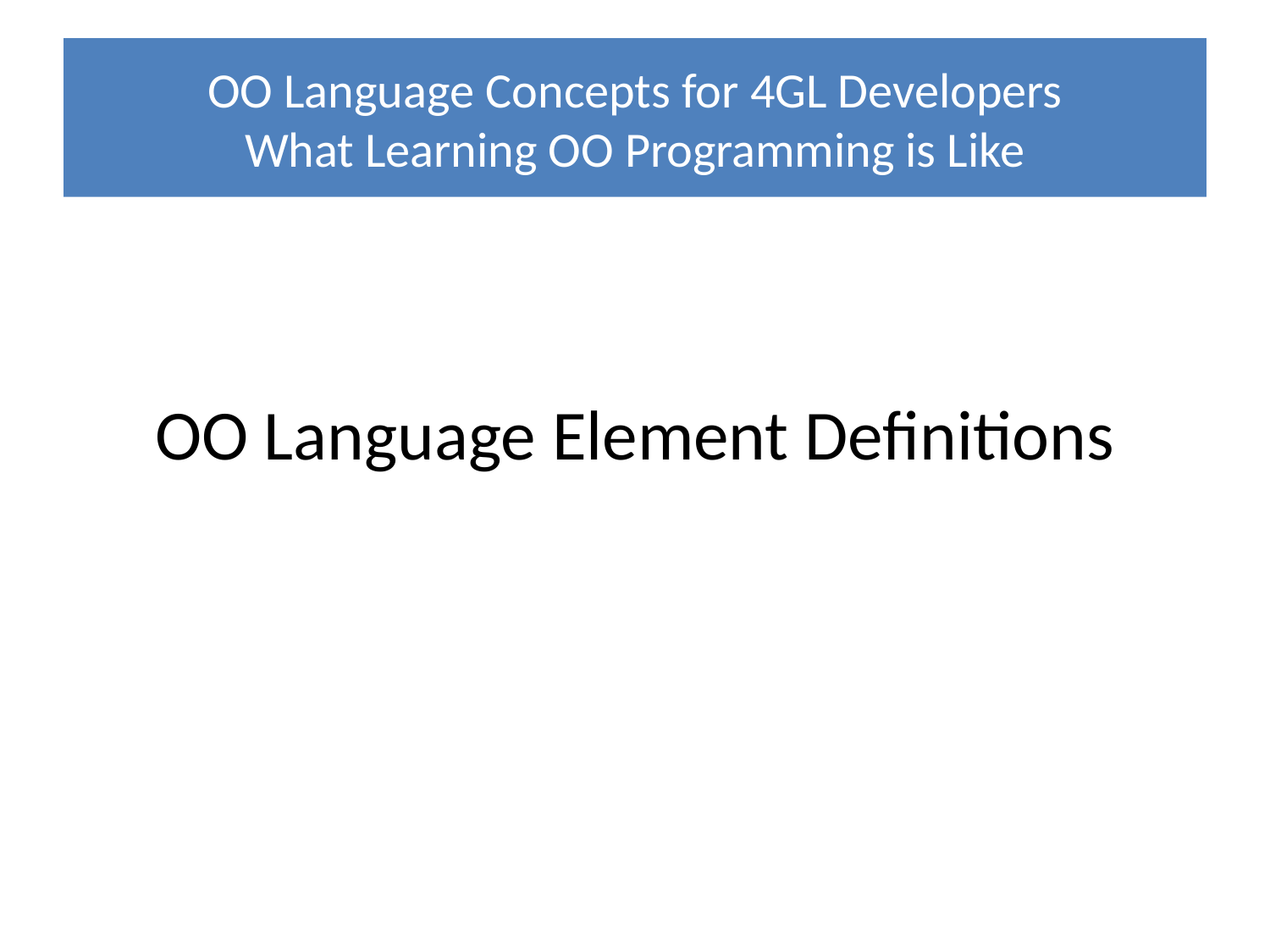

# OO Language Concepts for 4GL Developers What Learning OO Programming is Like

OO Language Element Definitions